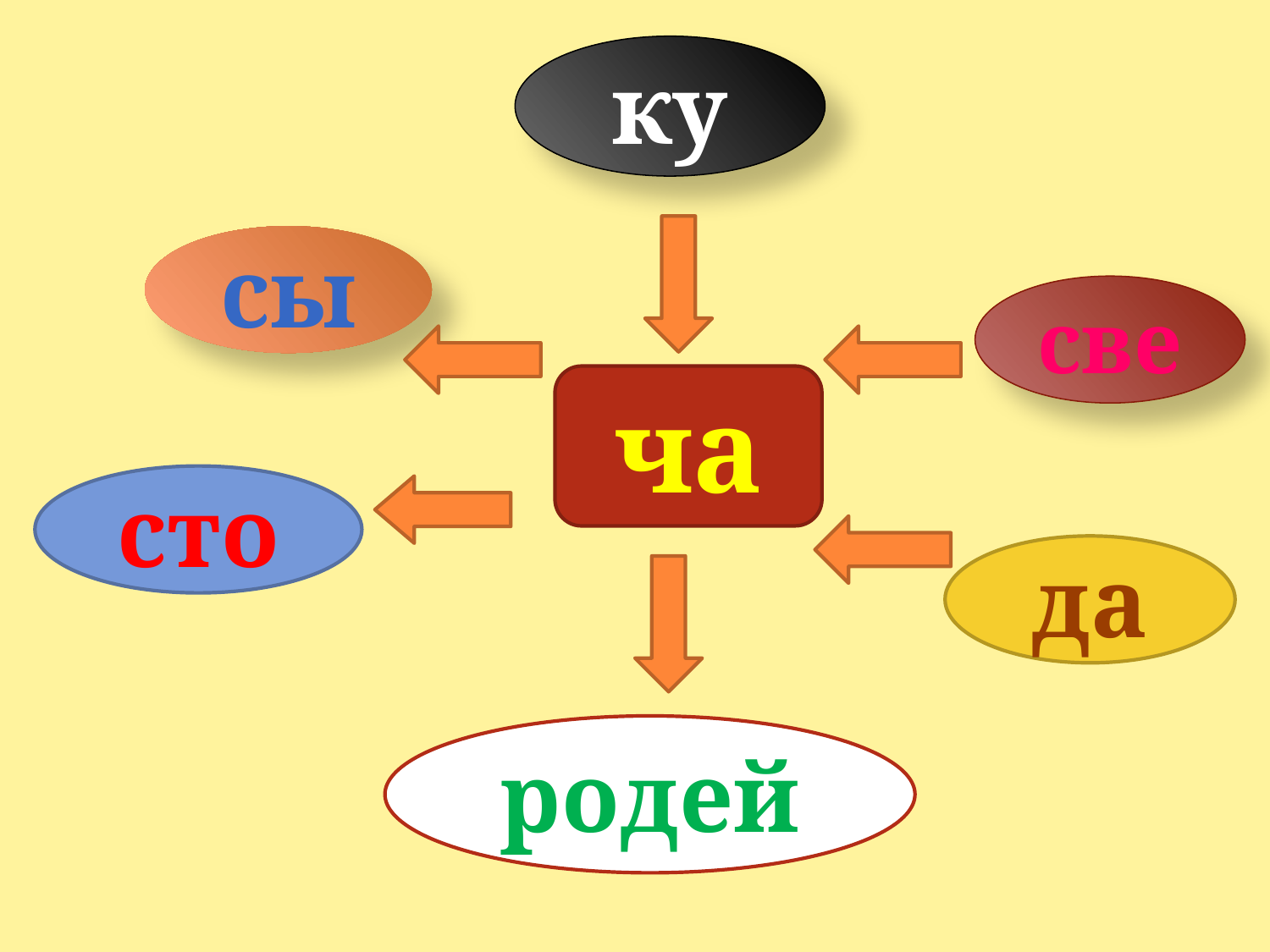

ку

сы
све

ча
сто

да

родей